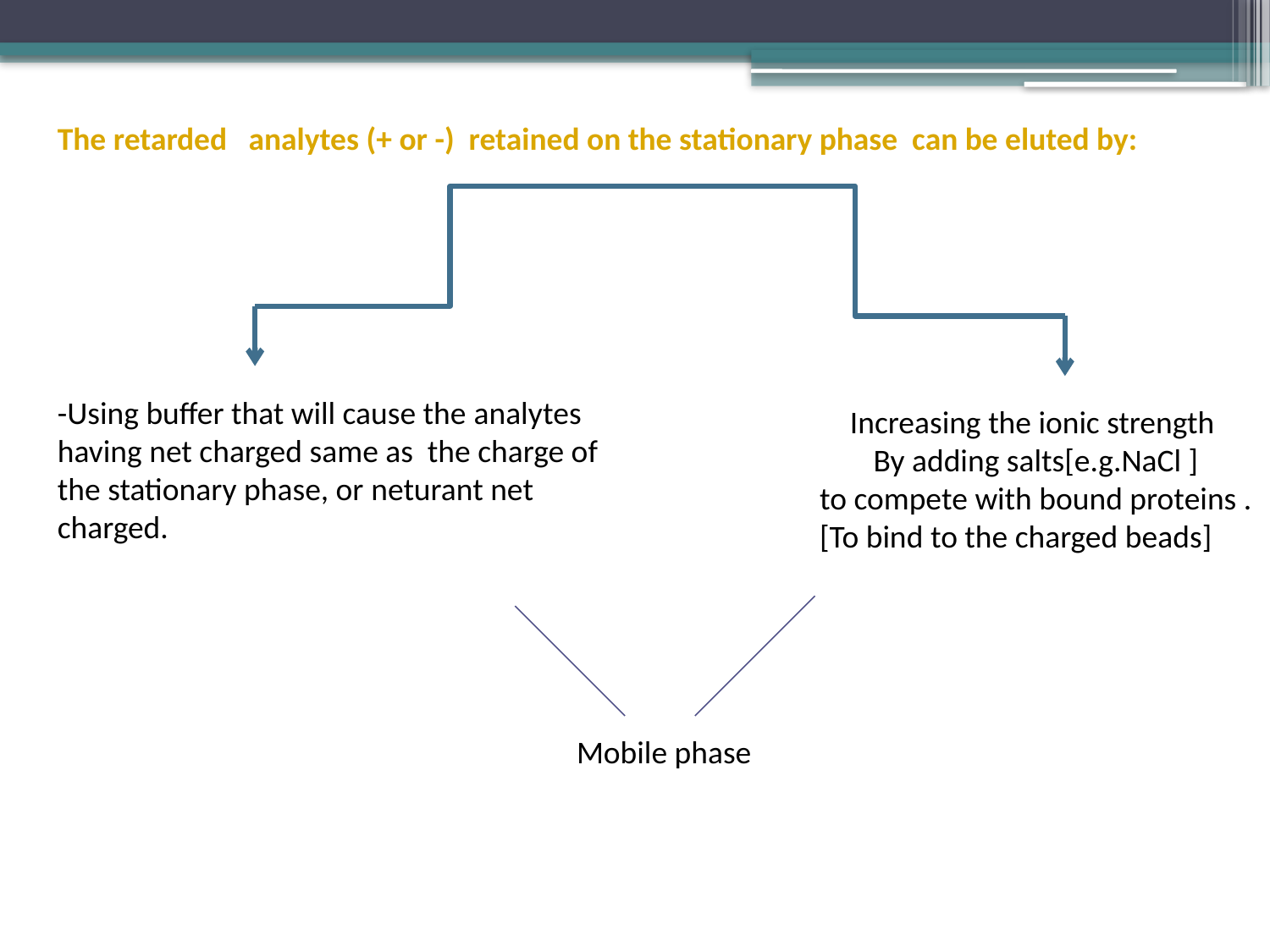

The retarded   analytes (+ or -)  retained on the stationary phase  can be eluted by:

-Using buffer that will cause the analytes having net charged same as  the charge of the stationary phase, or neturant net charged.
Increasing the ionic strength
By adding salts[e.g.NaCl ]
to compete with bound proteins .
[To bind to the charged beads]
Mobile phase